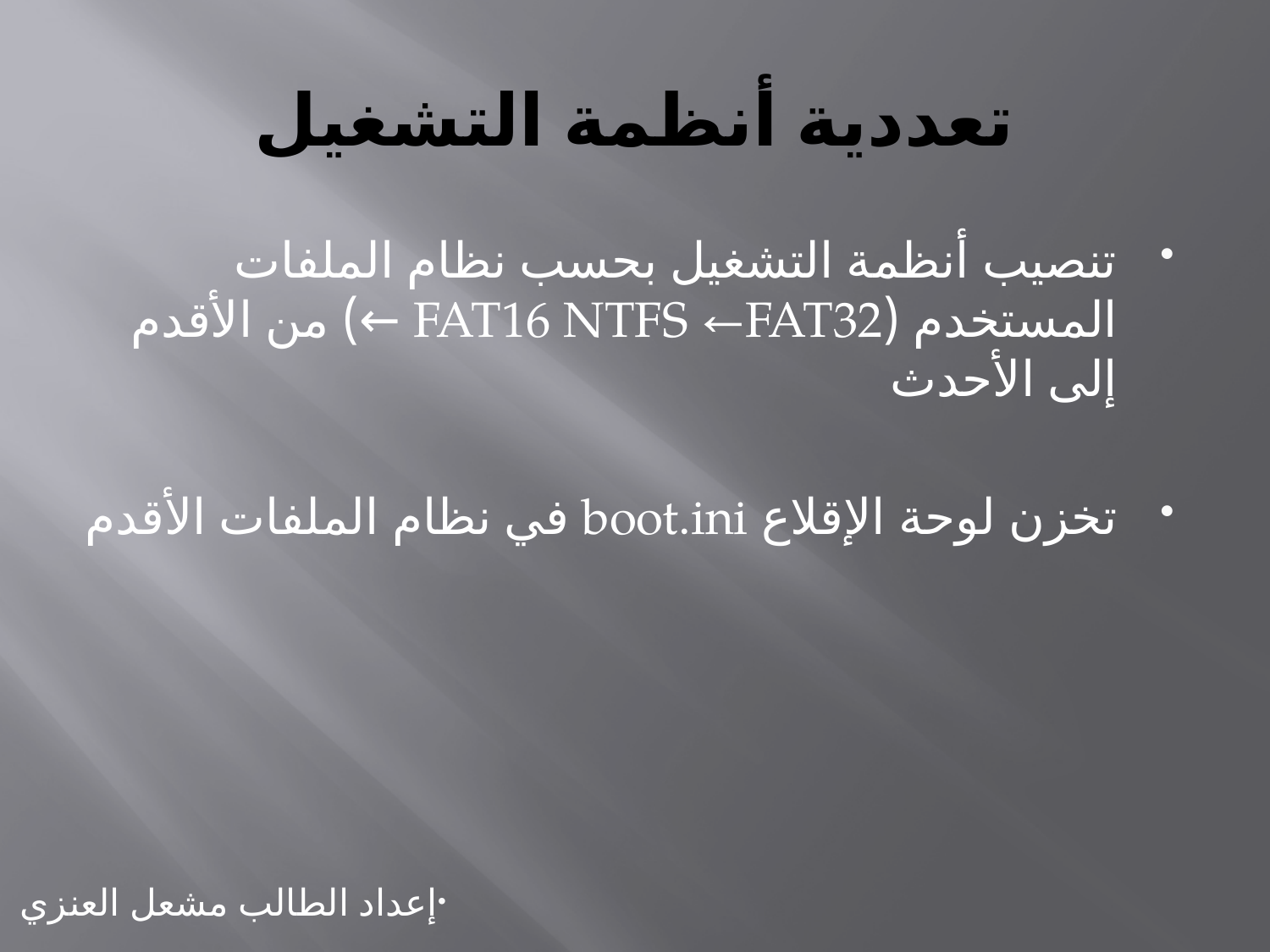

# تعددية أنظمة التشغيل
تنصيب أنظمة التشغيل بحسب نظام الملفات المستخدم (FAT16 NTFS ←FAT32 ←) من الأقدم إلى الأحدث

تخزن لوحة الإقلاع boot.ini في نظام الملفات الأقدم
إعداد الطالب مشعل العنزي